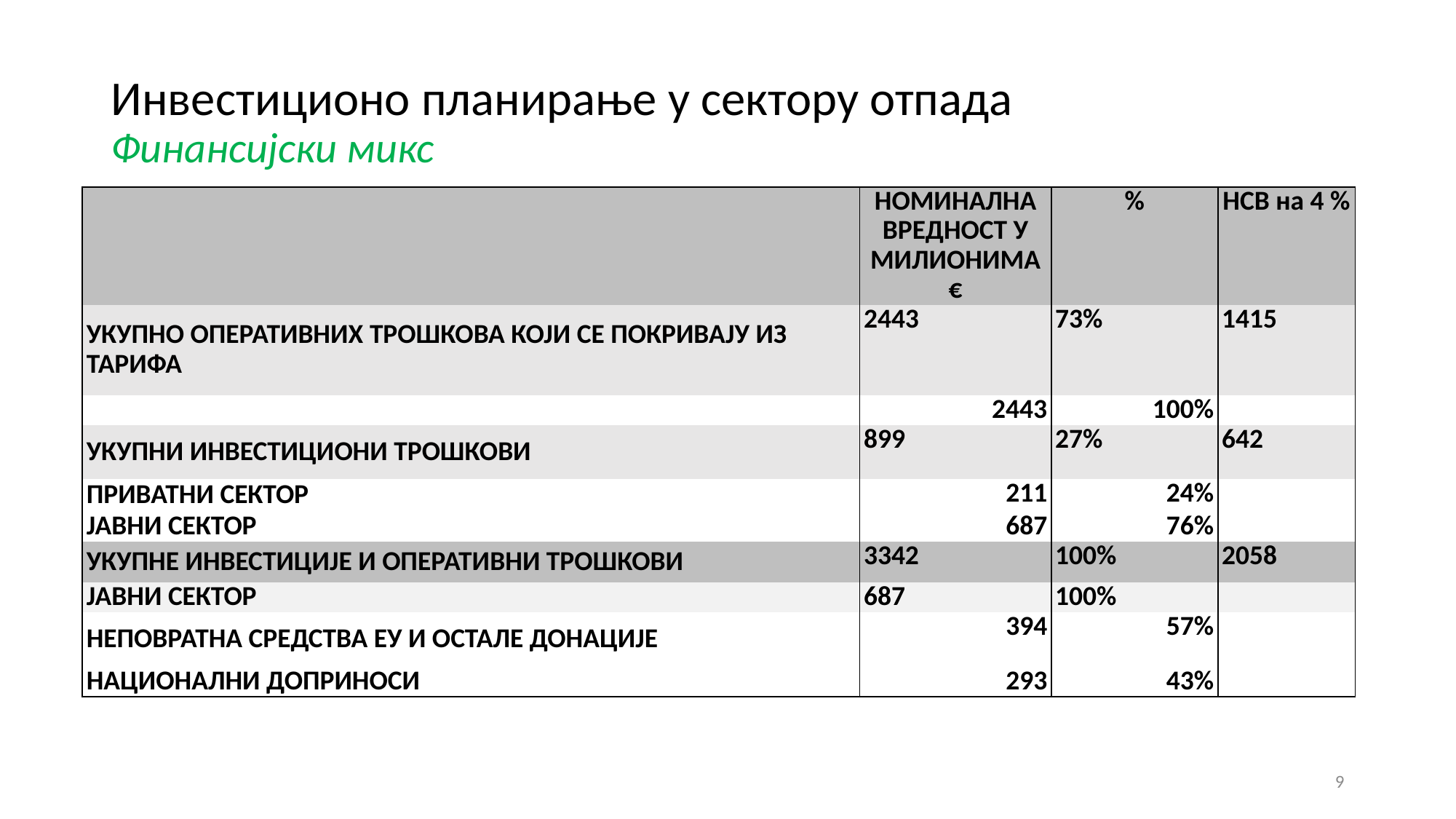

# Инвестиционо планирање у сектору отпада Финансијски микс
|  | НОМИНАЛНА ВРЕДНОСТ У МИЛИОНИМА € | % | НСВ на 4 % |
| --- | --- | --- | --- |
| УКУПНО ОПЕРАТИВНИХ ТРОШКОВА КОЈИ СЕ ПОКРИВАЈУ ИЗ ТАРИФА | 2443 | 73% | 1415 |
|  | 2443 | 100% |  |
| УКУПНИ ИНВЕСТИЦИОНИ ТРОШКОВИ | 899 | 27% | 642 |
| ПРИВАТНИ СЕКТОР | 211 | 24% |  |
| ЈАВНИ СЕКТОР | 687 | 76% |  |
| УКУПНЕ ИНВЕСТИЦИЈЕ И ОПЕРАТИВНИ ТРОШКОВИ | 3342 | 100% | 2058 |
| ЈАВНИ СЕКТОР | 687 | 100% |  |
| НЕПОВРАТНА СРЕДСТВА ЕУ И ОСТАЛЕ ДОНАЦИЈЕ | 394 | 57% |  |
| НАЦИОНАЛНИ ДОПРИНОСИ | 293 | 43% |  |
9